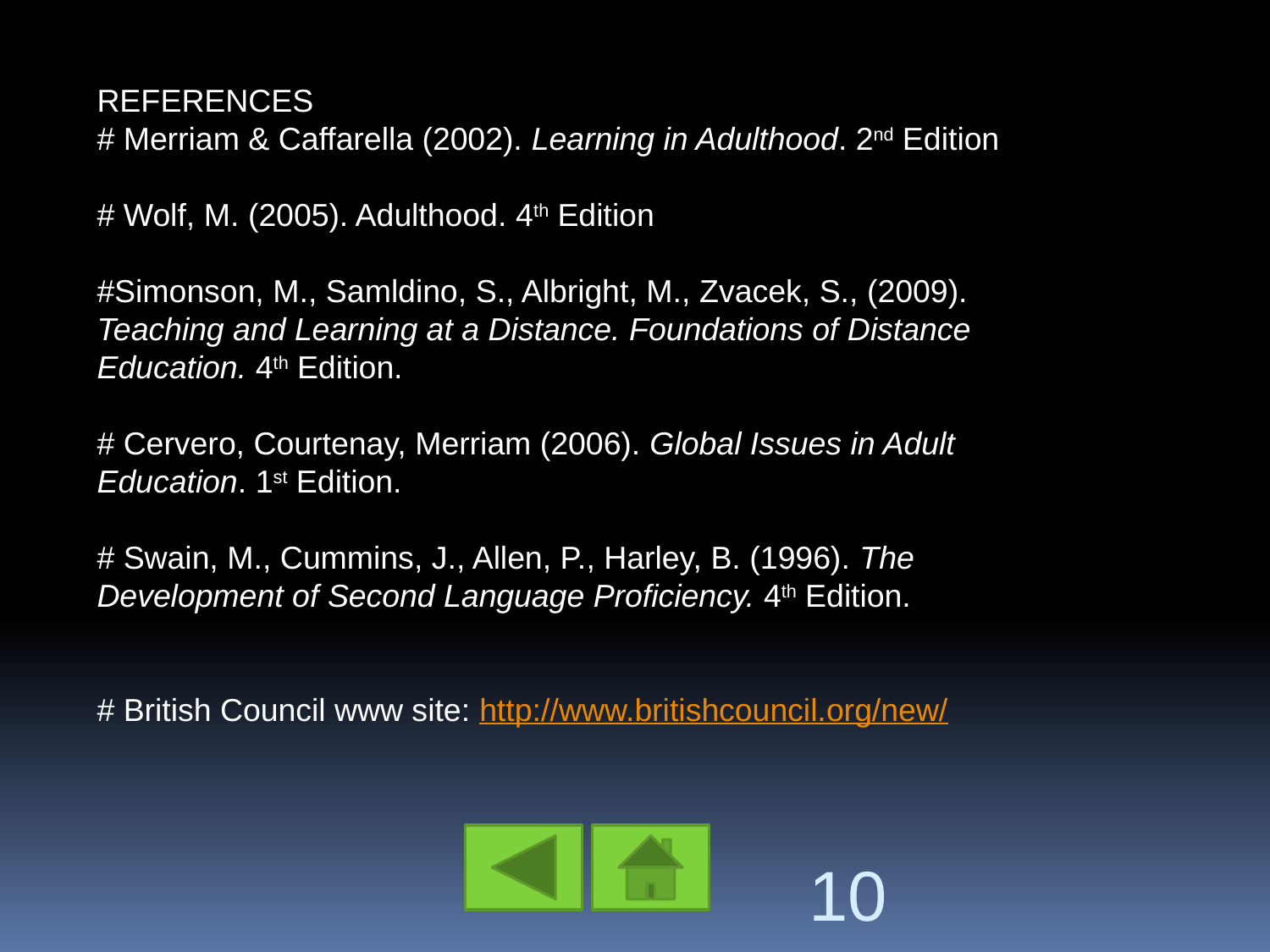

REFERENCES
# Merriam & Caffarella (2002). Learning in Adulthood. 2nd Edition

# Wolf, M. (2005). Adulthood. 4th Edition

#Simonson, M., Samldino, S., Albright, M., Zvacek, S., (2009). Teaching and Learning at a Distance. Foundations of Distance Education. 4th Edition.

# Cervero, Courtenay, Merriam (2006). Global Issues in Adult Education. 1st Edition.

# Swain, M., Cummins, J., Allen, P., Harley, B. (1996). The Development of Second Language Proficiency. 4th Edition.

# British Council www site: http://www.britishcouncil.org/new/

10